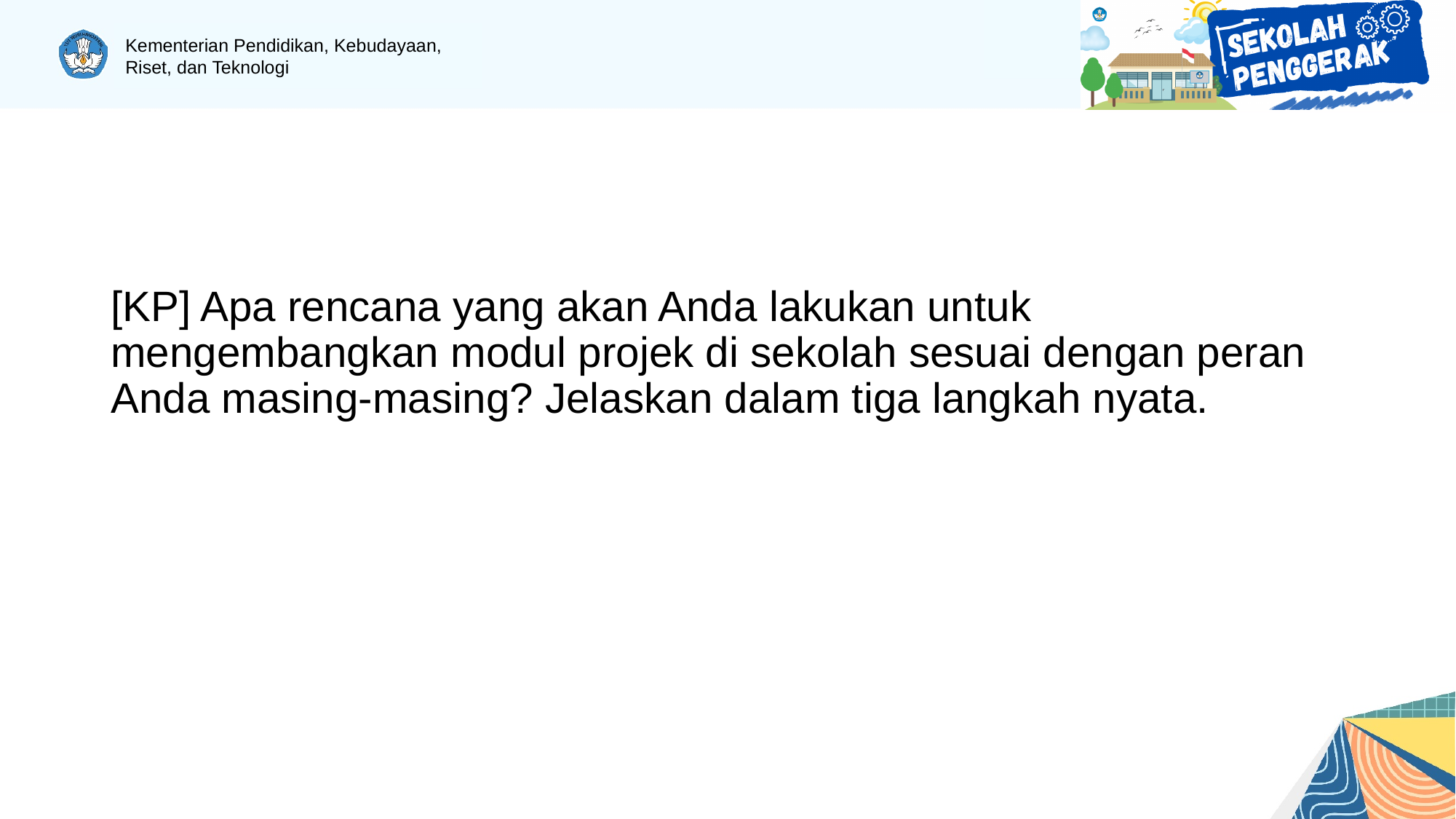

[KP] Apa rencana yang akan Anda lakukan untuk mengembangkan modul projek di sekolah sesuai dengan peran Anda masing-masing? Jelaskan dalam tiga langkah nyata.